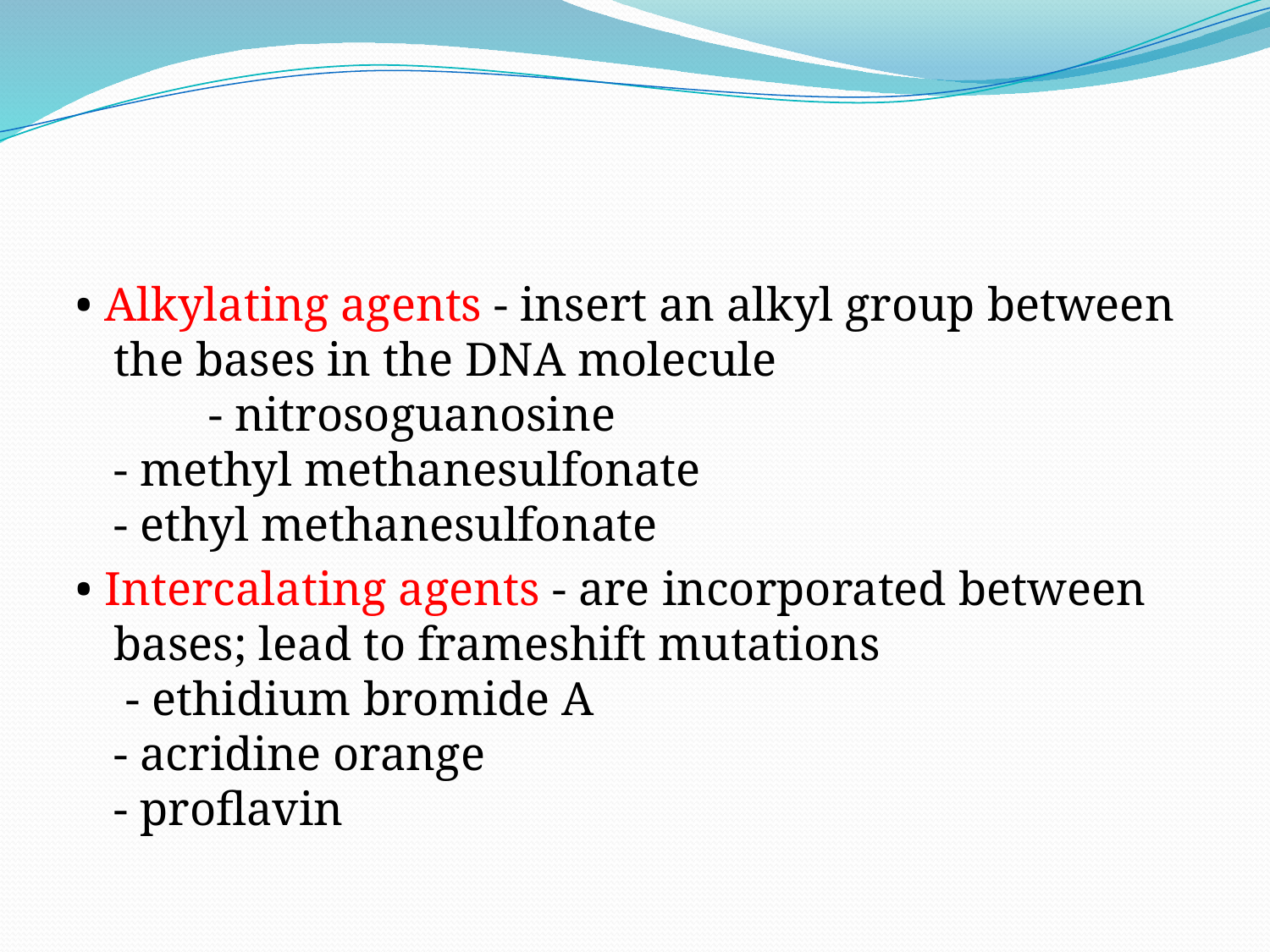

• Alkylating agents - insert an alkyl group between the bases in the DNA molecule
        - nitrosoguanosine
- methyl methanesulfonate
- ethyl methanesulfonate
• Intercalating agents - are incorporated between bases; lead to frameshift mutations
 - ethidium bromide A
- acridine orange
- proflavin